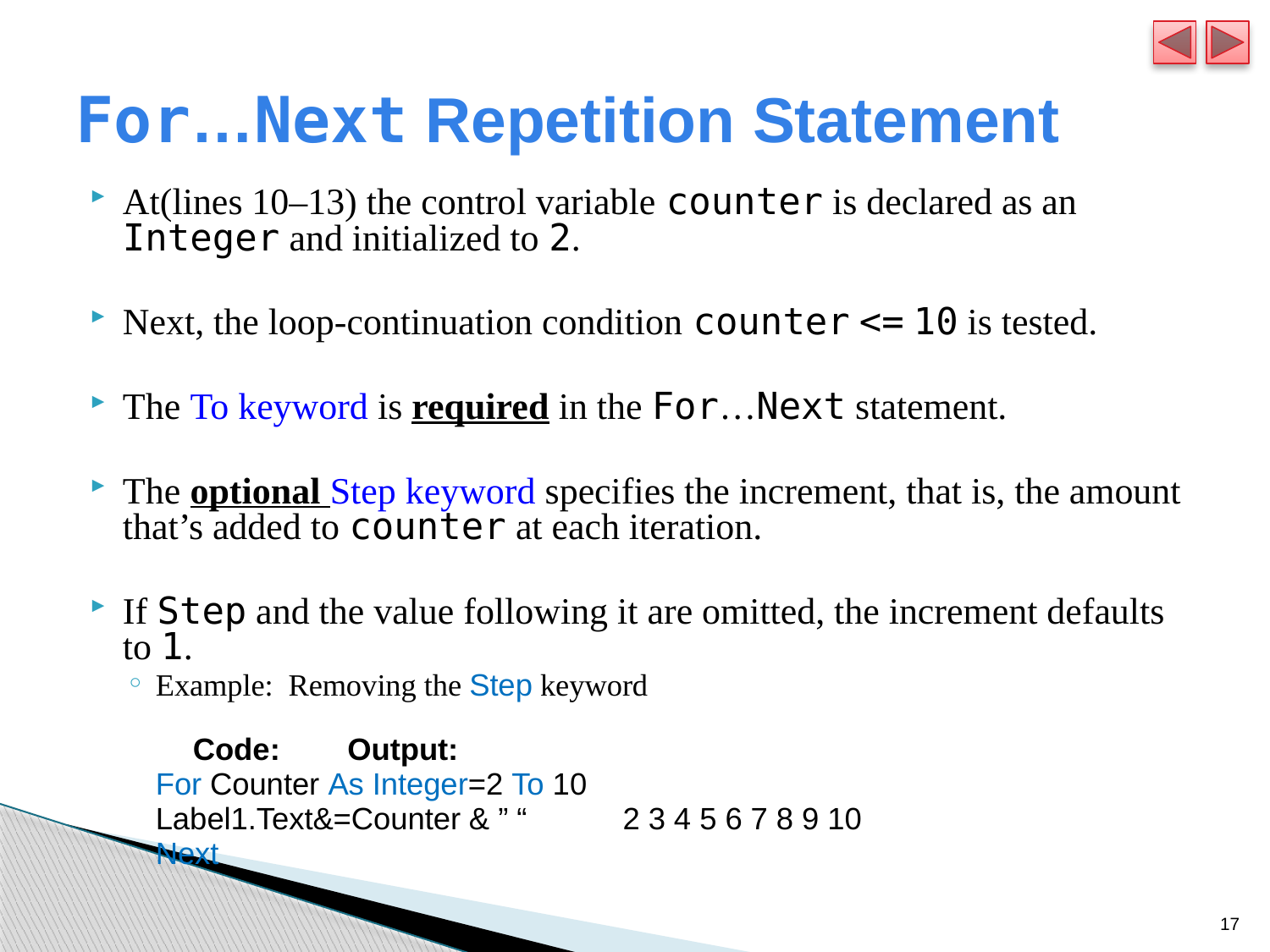

# For…Next Repetition Statement
At(lines 10–13) the control variable counter is declared as an Integer and initialized to 2.

Next, the loop-continuation condition counter <= 10 is tested.

The To keyword is required in the For…Next statement.

The optional Step keyword specifies the increment, that is, the amount that’s added to counter at each iteration.

If Step and the value following it are omitted, the increment defaults to 1.
Example:  Removing the Step keyword

Code:					 Output:
		For Counter As Integer=2 To 10
		Label1.Text&=Counter & ” “		2 3 4 5 6 7 8 9 10
		Next
17